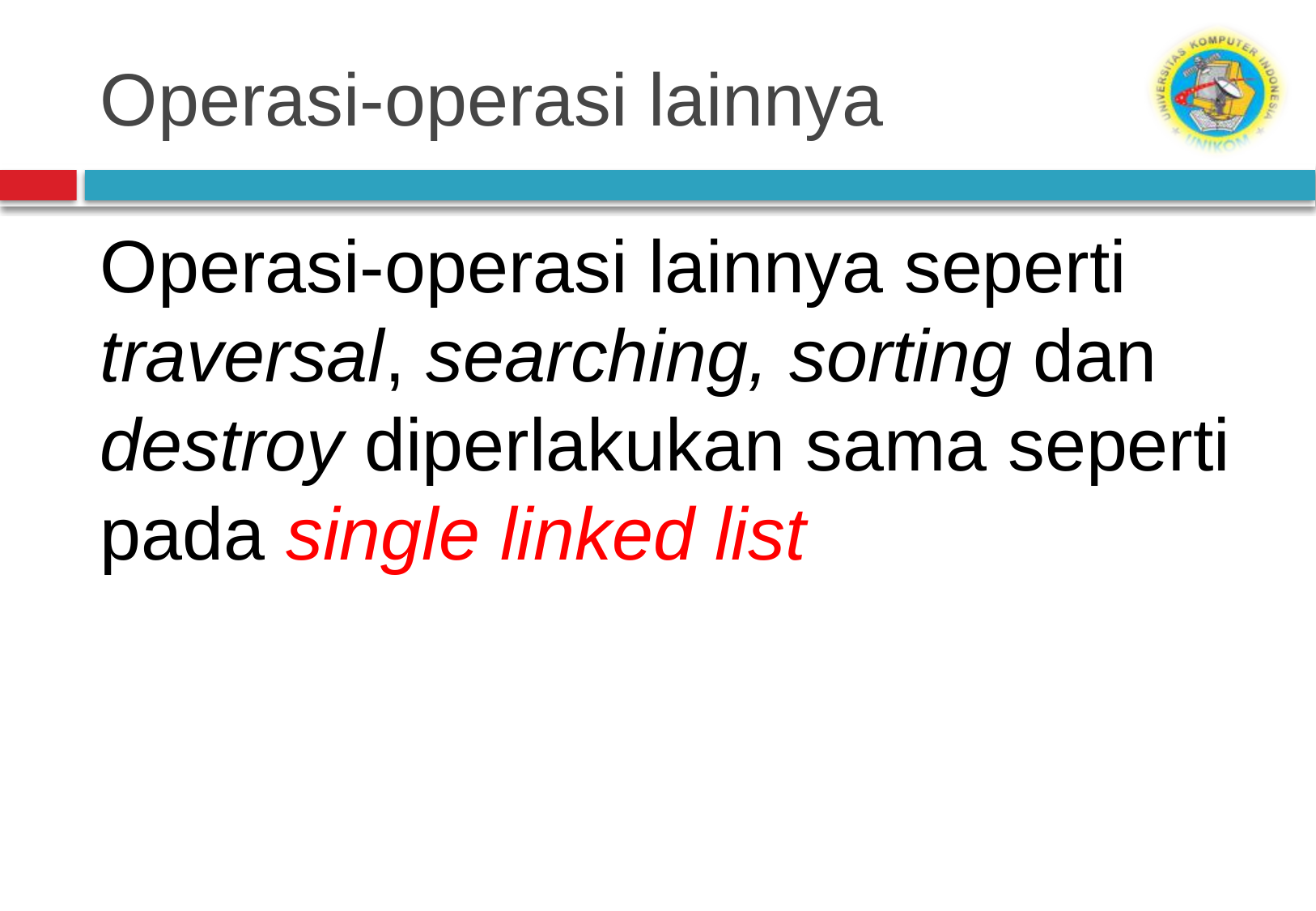

# Operasi-operasi lainnya
Operasi-operasi lainnya seperti traversal, searching, sorting dan destroy diperlakukan sama seperti pada single linked list